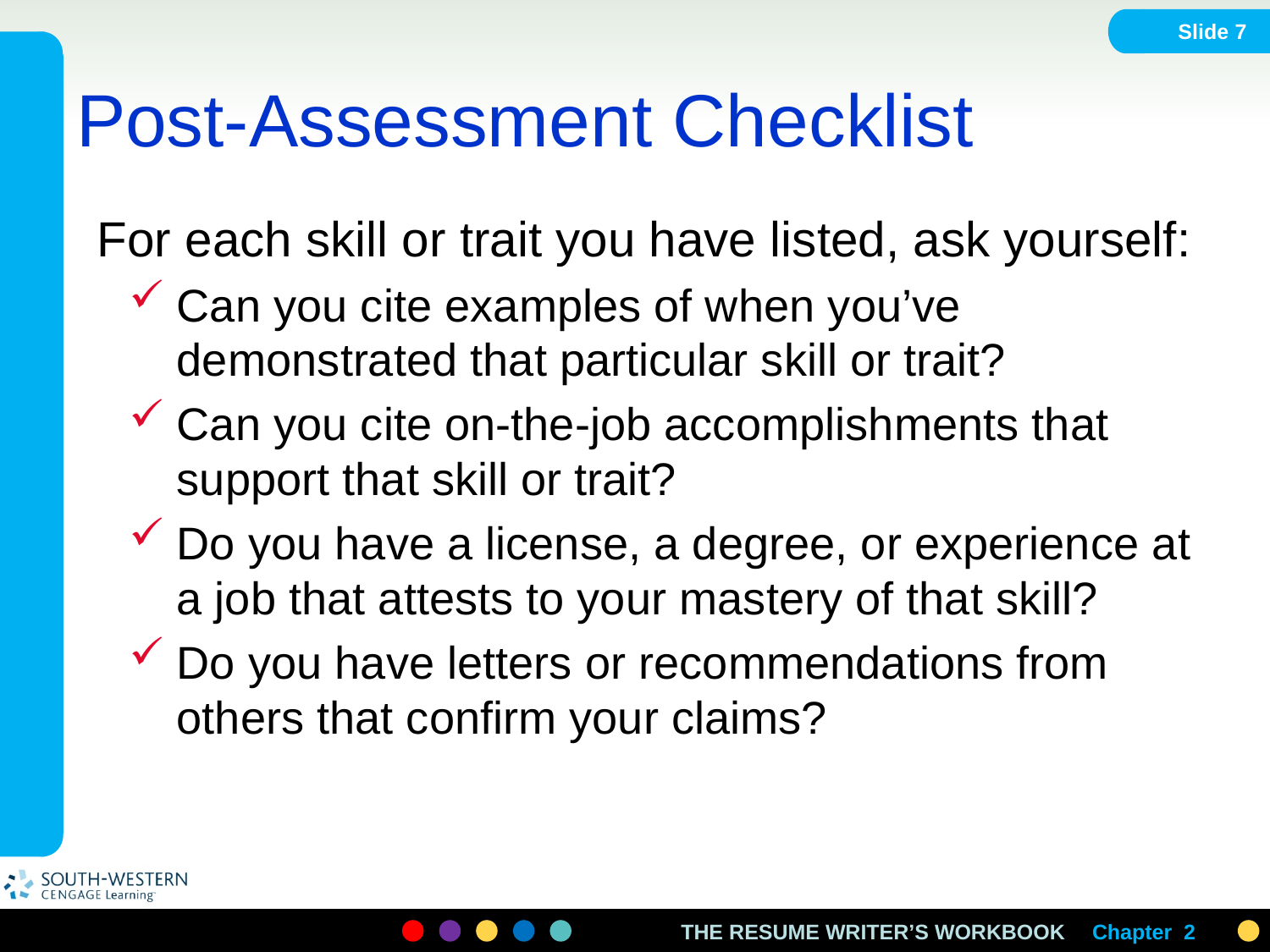

Slide 7
# Post-Assessment Checklist
For each skill or trait you have listed, ask yourself:
Can you cite examples of when you’ve demonstrated that particular skill or trait?
Can you cite on-the-job accomplishments that support that skill or trait?
Do you have a license, a degree, or experience at a job that attests to your mastery of that skill?
Do you have letters or recommendations from others that confirm your claims?
Chapter  2